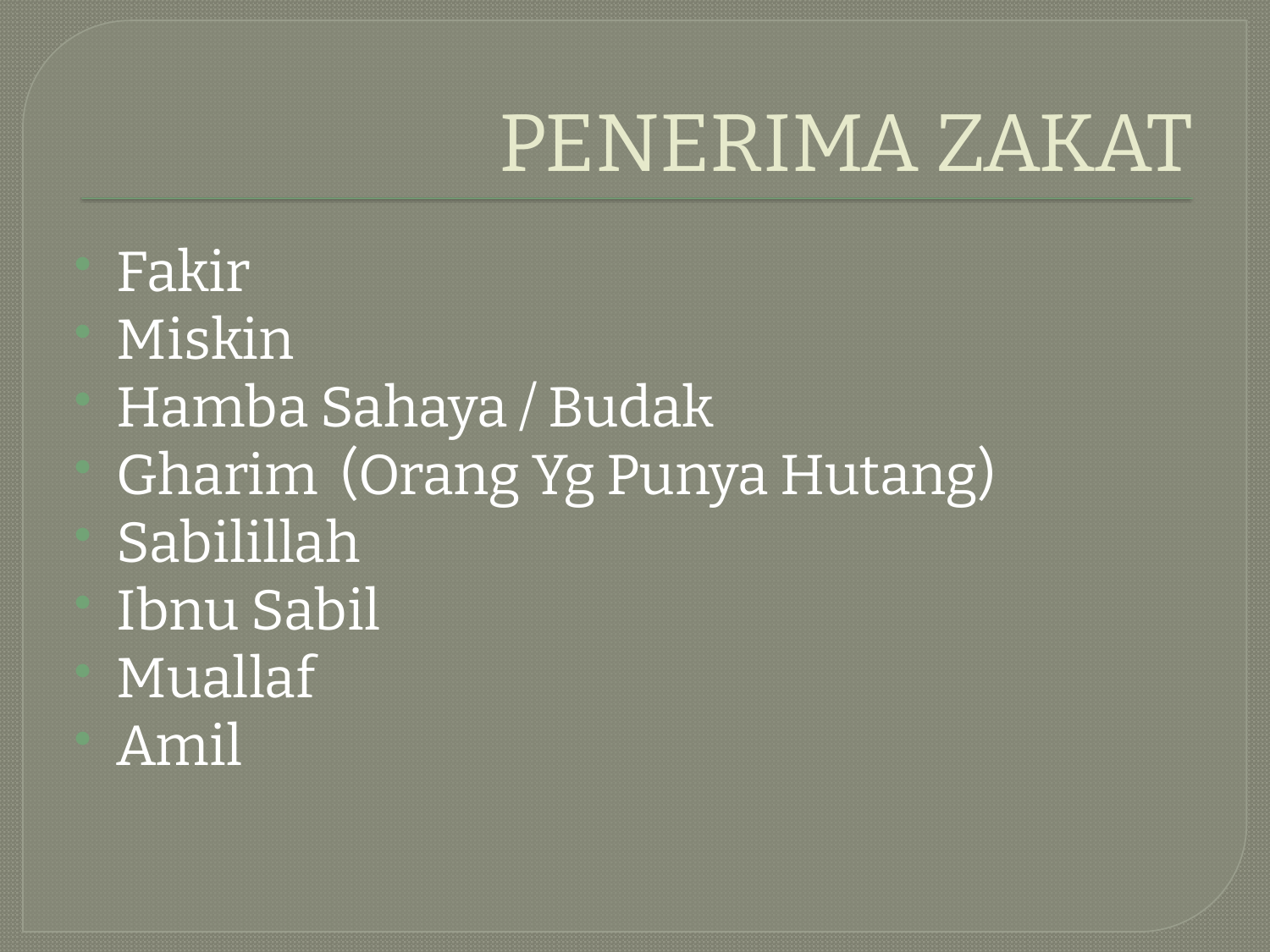

# PENERIMA ZAKAT
Fakir
Miskin
Hamba Sahaya / Budak
Gharim  (Orang Yg Punya Hutang)
Sabilillah
Ibnu Sabil
Muallaf
Amil